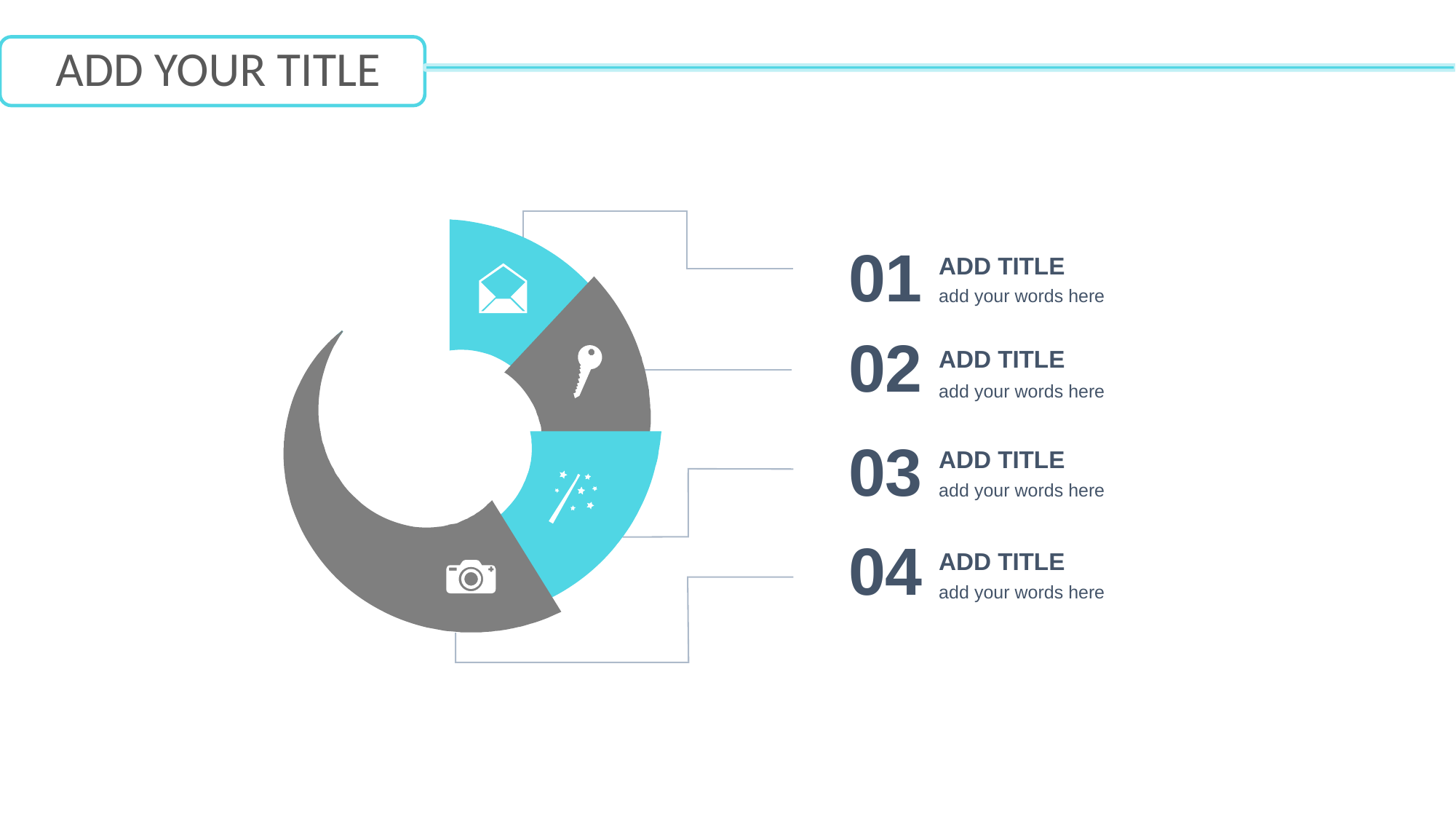

ADD YOUR TITLE

01
ADD TITLE

add your words here
02

ADD TITLE

add your words here
03
ADD TITLE

add your words here
04
ADD TITLE

add your words here